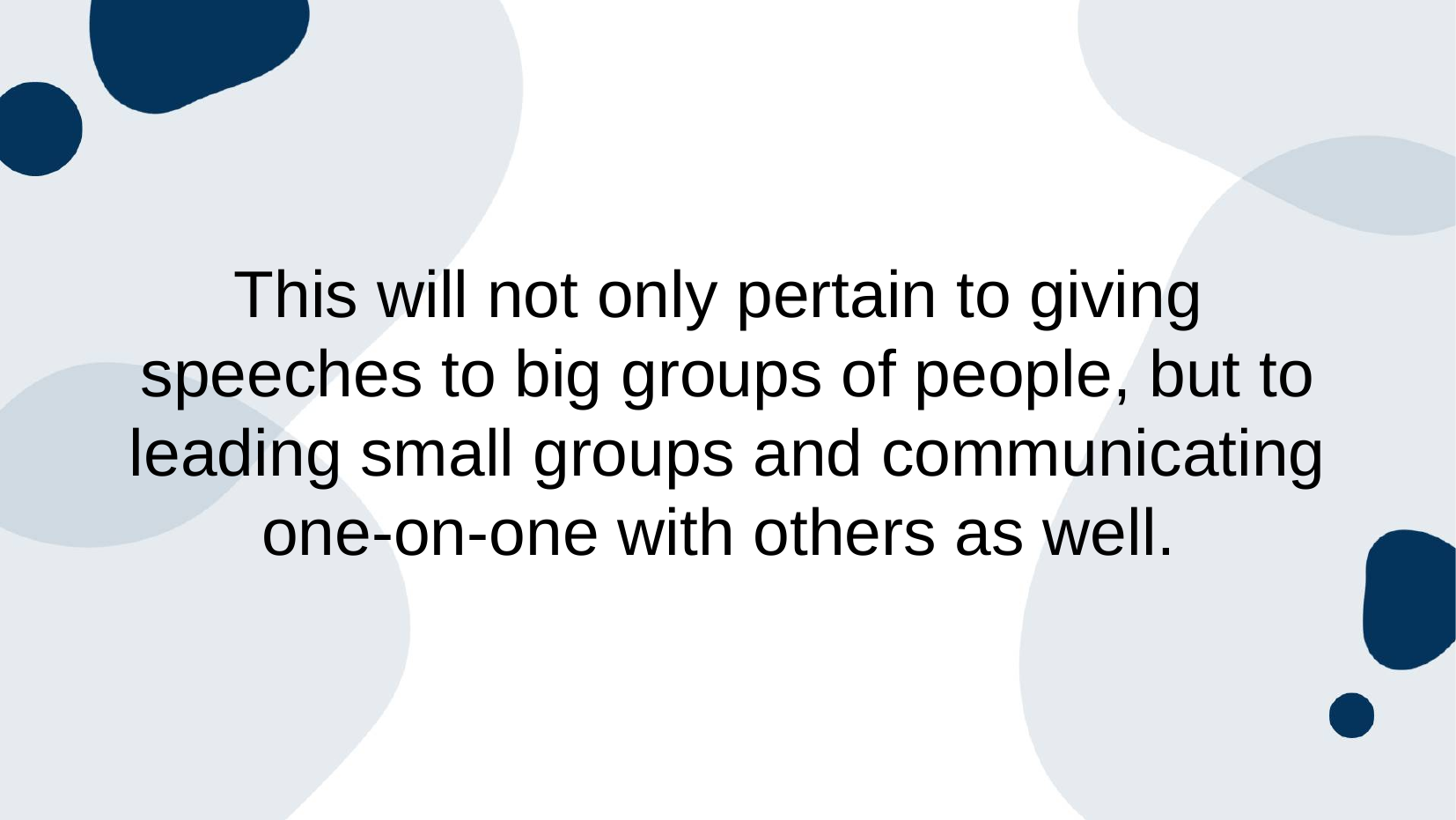

# This will not only pertain to giving
speeches to big groups of people, but to leading small groups and communicating one-on-one with others as well.